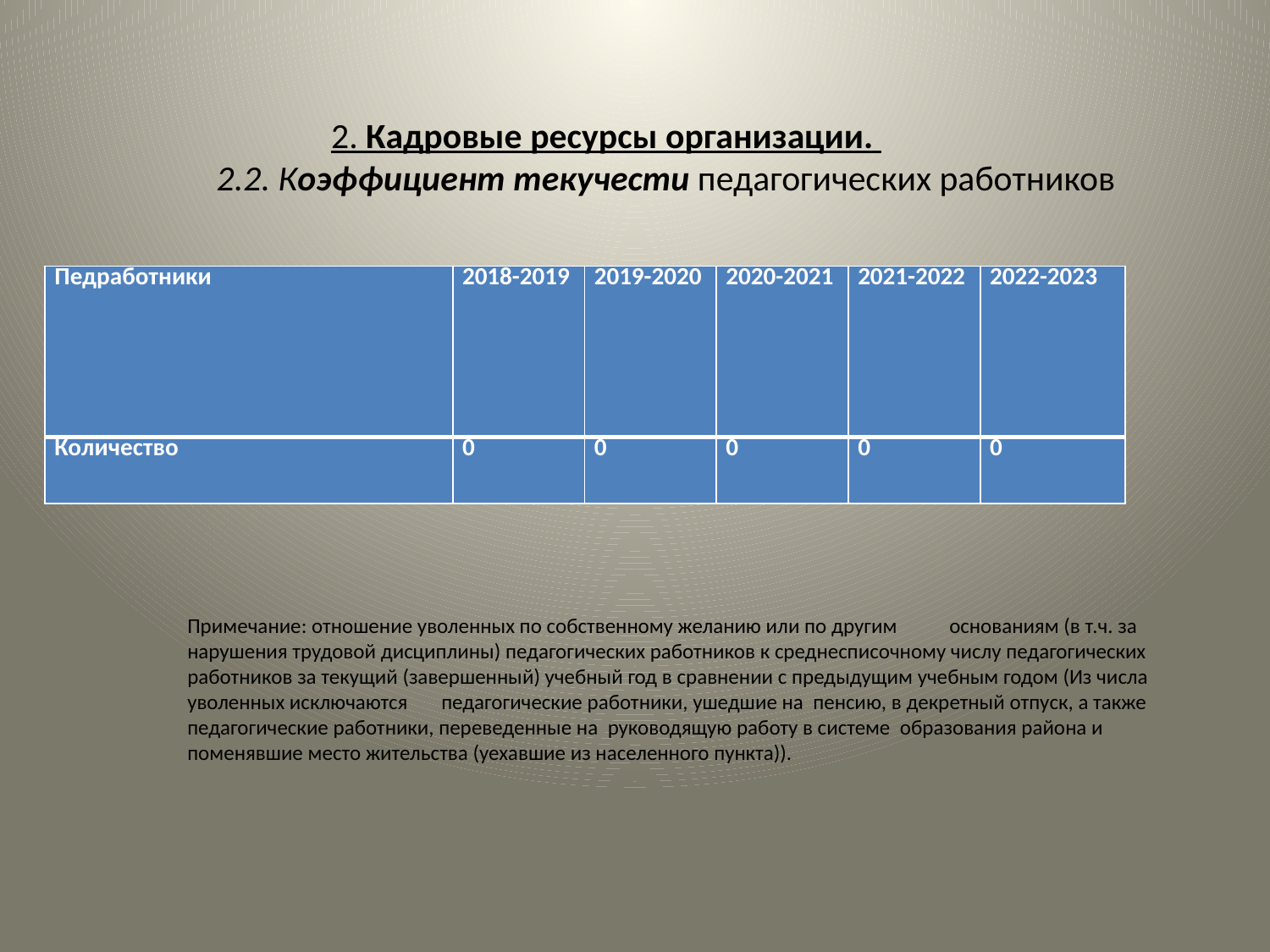

# 2. Кадровые ресурсы организации. 2.2. Коэффициент текучести педагогических работников
| Педработники | 2018-2019 | 2019-2020 | 2020-2021 | 2021-2022 | 2022-2023 |
| --- | --- | --- | --- | --- | --- |
| Количество | 0 | 0 | 0 | 0 | 0 |
Примечание: отношение уволенных по собственному желанию или по другим 	основаниям (в т.ч. за нарушения трудовой дисциплины) педагогических работников к среднесписочному числу педагогических  работников за текущий (завершенный) учебный год в сравнении с предыдущим учебным годом (Из числа уволенных исключаются 	педагогические работники, ушедшие на  пенсию, в декретный отпуск, а также педагогические работники, переведенные на  руководящую работу в системе  образования района и поменявшие место жительства (уехавшие из населенного пункта)).